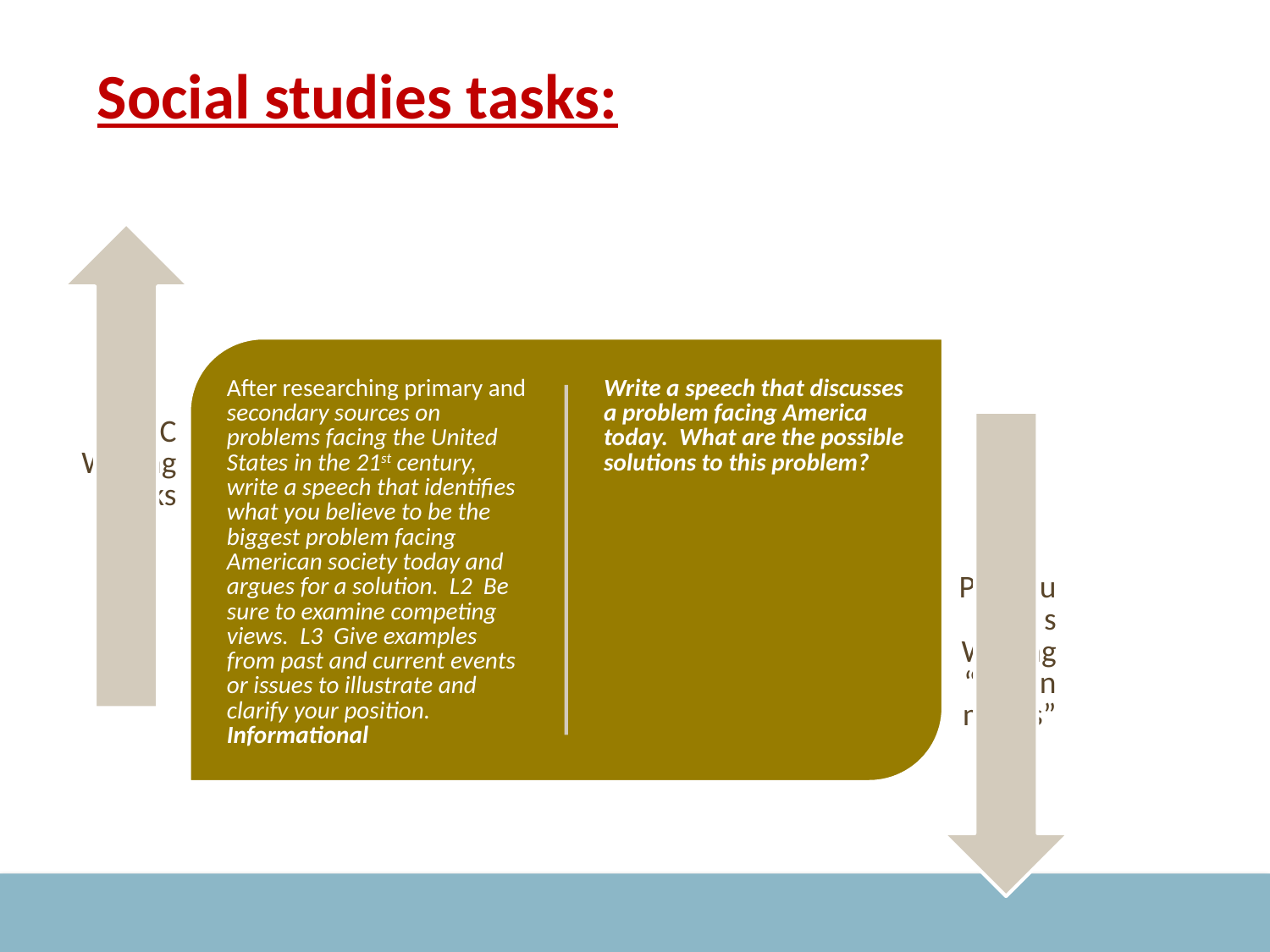

# Social studies tasks:
LDC Writing Tasks
After researching primary and secondary sources on problems facing the United States in the 21st century, write a speech that identifies what you believe to be the biggest problem facing American society today and argues for a solution.  L2  Be sure to examine competing views.  L3  Give examples from past and current events or issues to illustrate and clarify your position.  Informational
Previous Writing “Assignments”
Write a speech that discusses a problem facing America today.  What are the possible solutions to this problem?